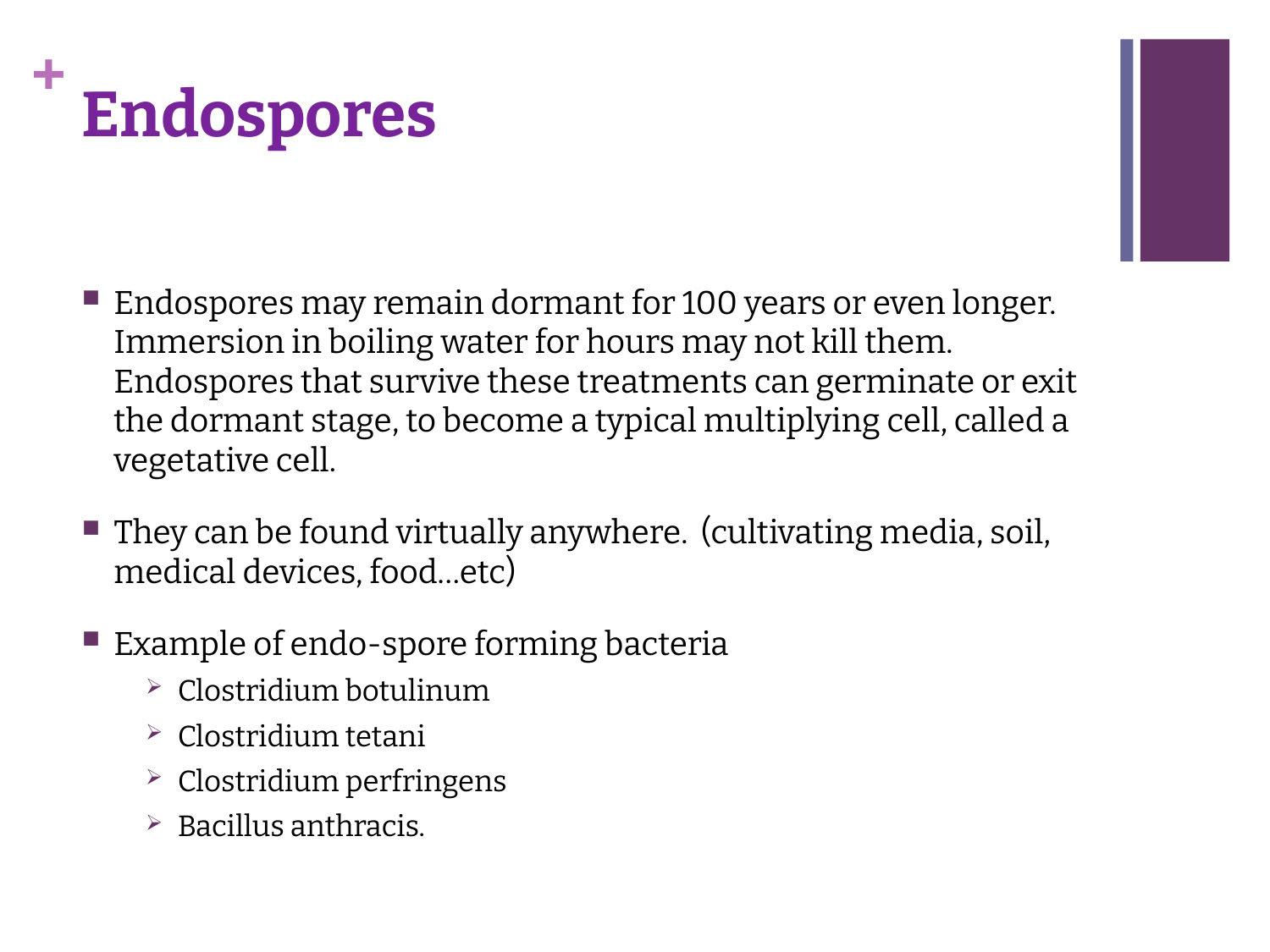

# Endospores
Endospores may remain dormant for 100 years or even longer. Immersion in boiling water for hours may not kill them. Endospores that survive these treatments can germinate or exit the dormant stage, to become a typical multiplying cell, called a vegetative cell.
They can be found virtually anywhere.  (cultivating media, soil, medical devices, food…etc)
Example of endo-spore forming bacteria
Clostridium botulinum
Clostridium tetani
Clostridium perfringens
Bacillus anthracis.